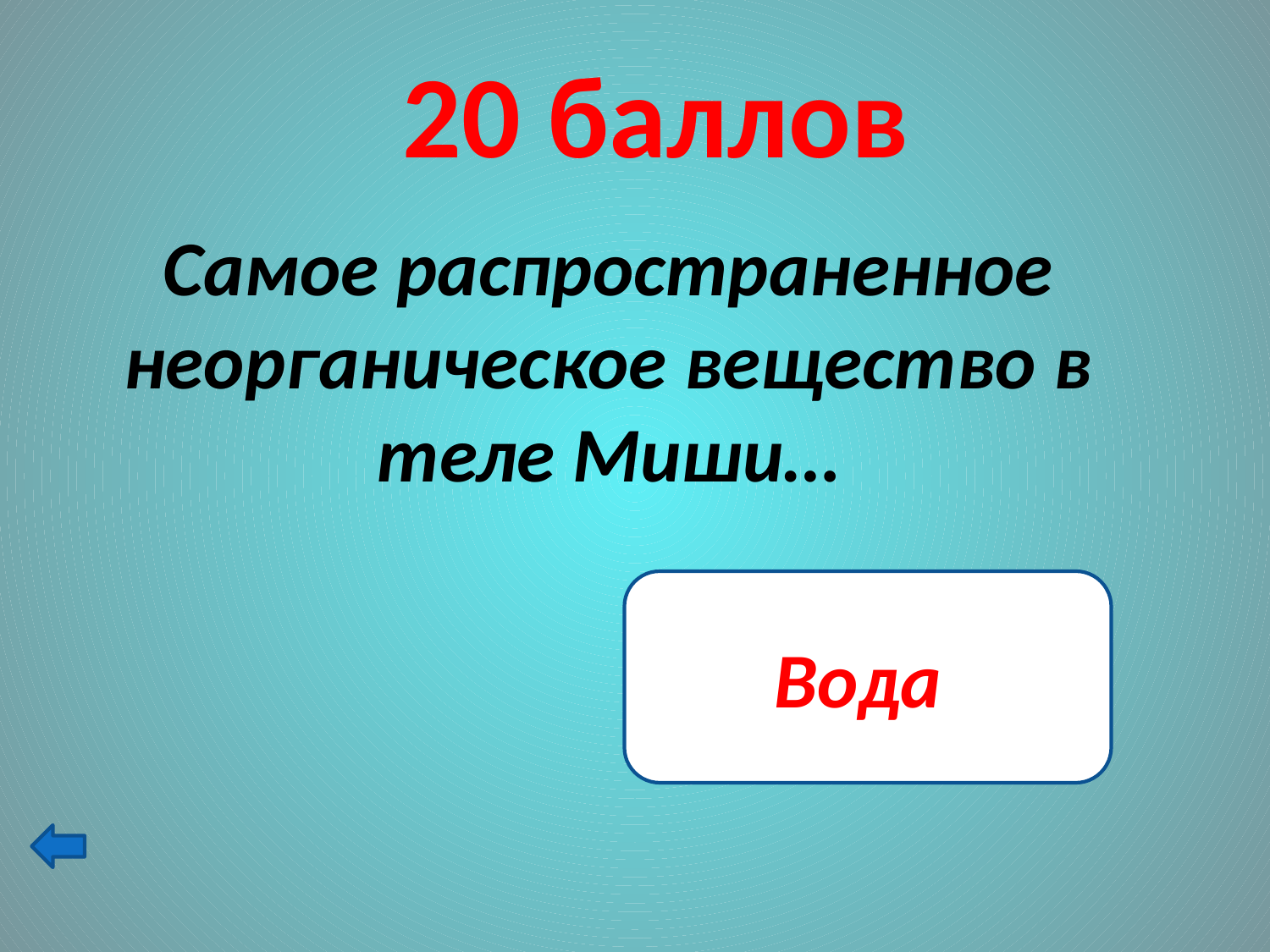

# 20 баллов
Самое распространенное неорганическое вещество в теле Миши…

          Вода